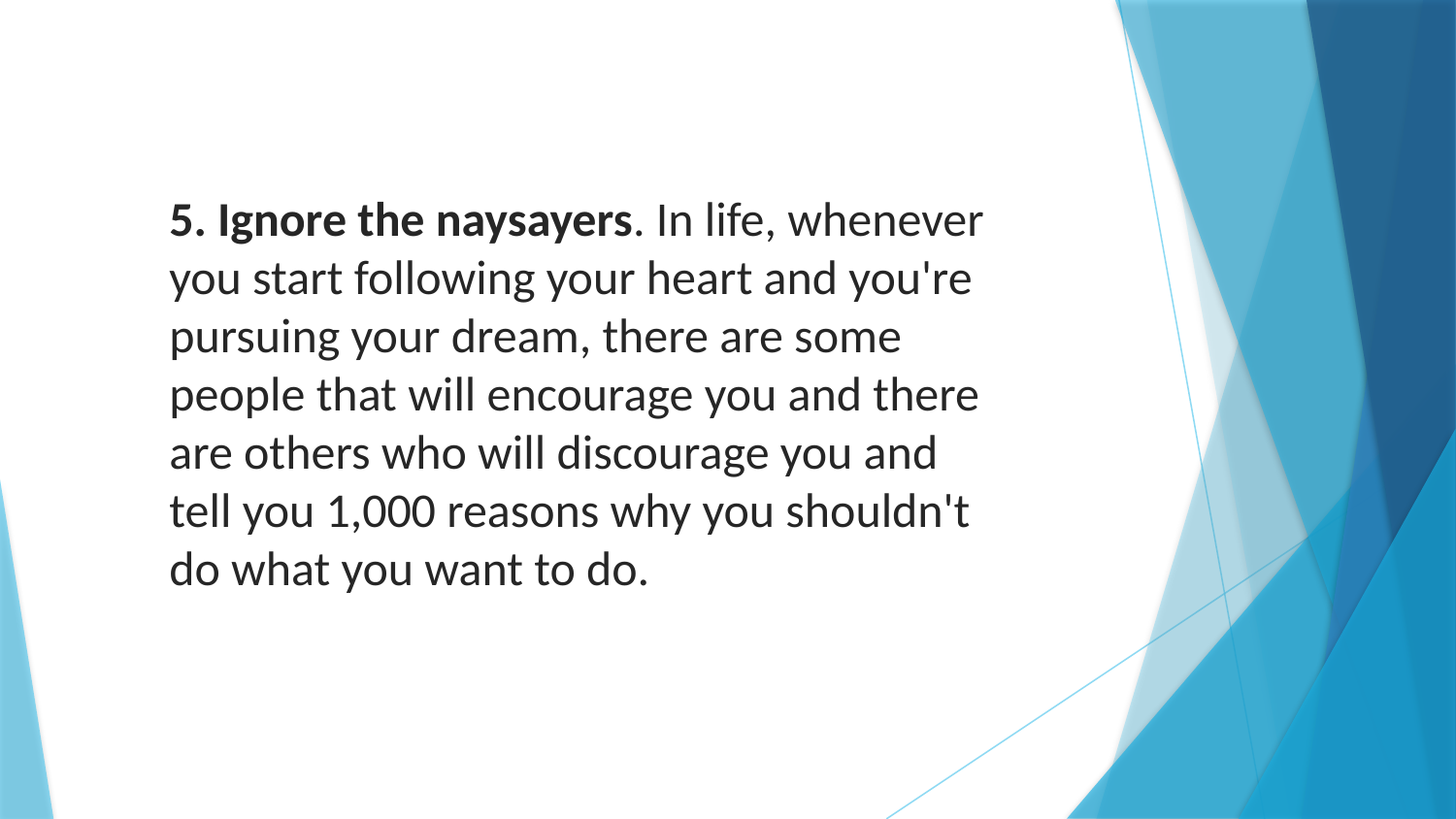

5. Ignore the naysayers. In life, whenever you start following your heart and you're pursuing your dream, there are some people that will encourage you and there are others who will discourage you and tell you 1,000 reasons why you shouldn't do what you want to do.